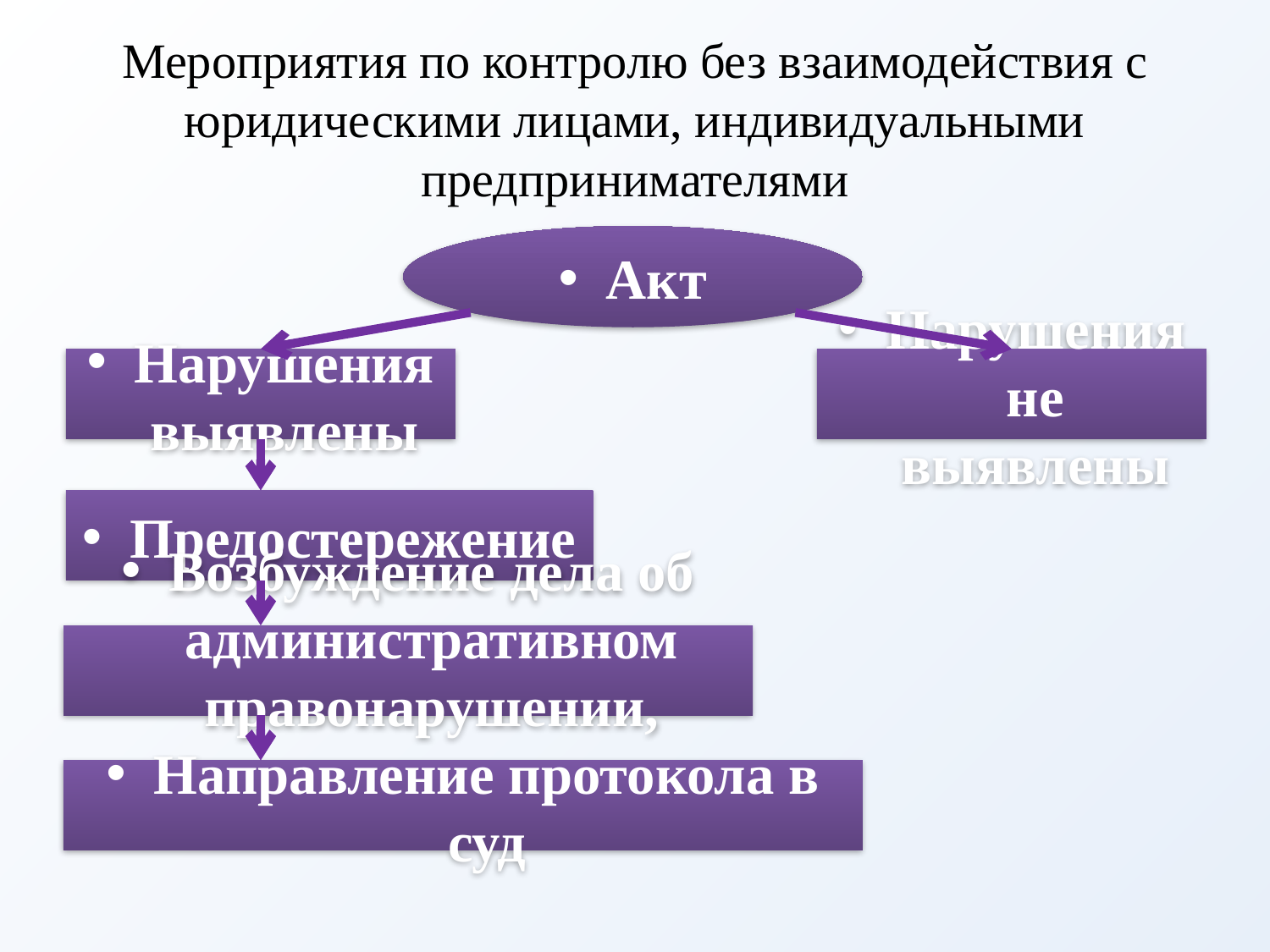

# Мероприятия по контролю без взаимодействия с юридическими лицами, индивидуальными предпринимателями
Акт
Нарушения выявлены
Нарушения не выявлены
Предостережение
Возбуждение дела об административном правонарушении, составление протокола
Направление протокола в суд